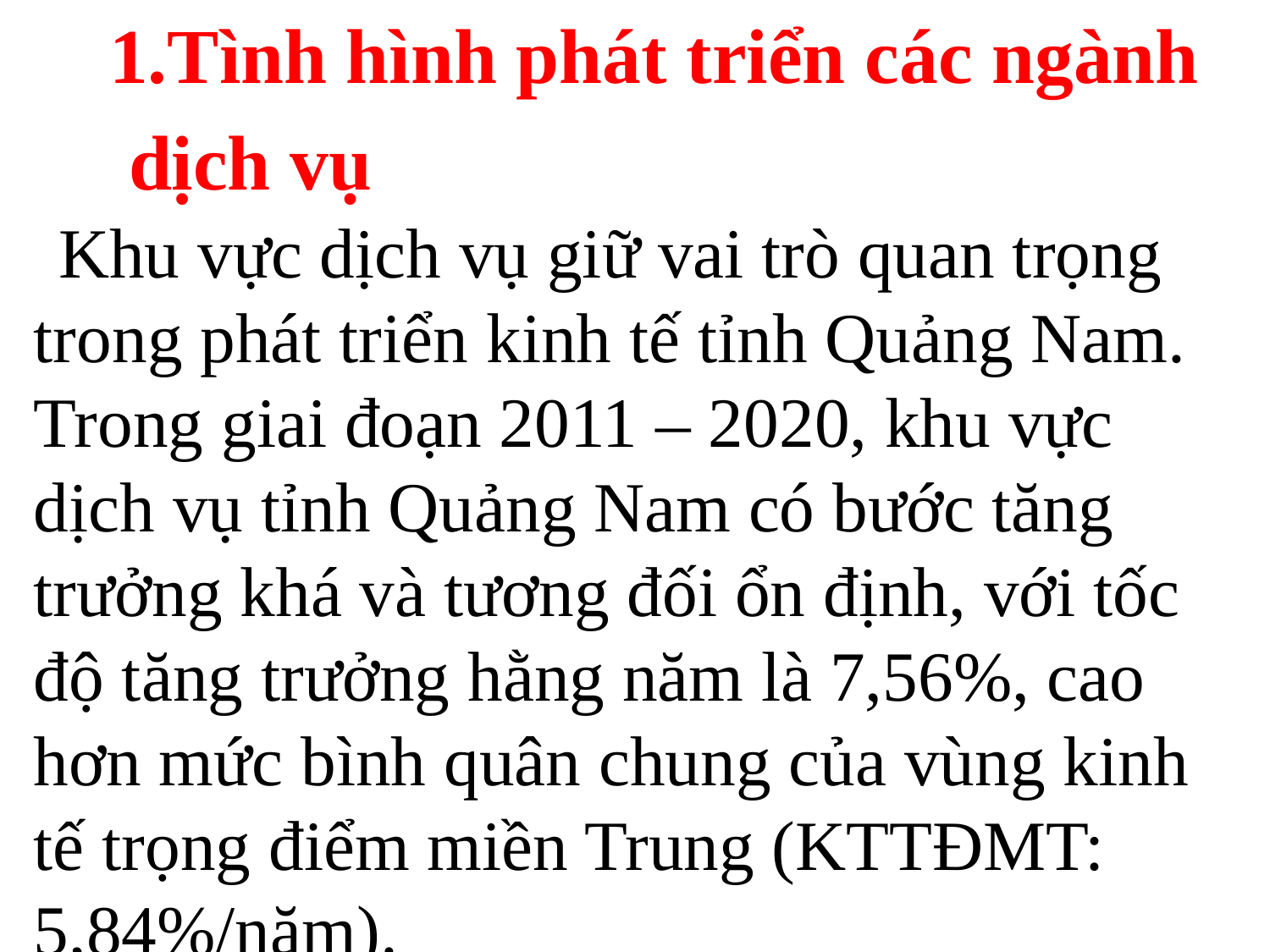

1.Tình hình phát triển các ngành
    dịch vụ
Khu vực dịch vụ giữ vai trò quan trọng trong phát triển kinh tế tỉnh Quảng Nam. Trong giai đoạn 2011 – 2020, khu vực dịch vụ tỉnh Quảng Nam có bước tăng trưởng khá và tương đối ổn định, với tốc độ tăng trưởng hằng năm là 7,56%, cao hơn mức bình quân chung của vùng kinh tế trọng điểm miền Trung (KTTĐMT: 5,84%/năm).